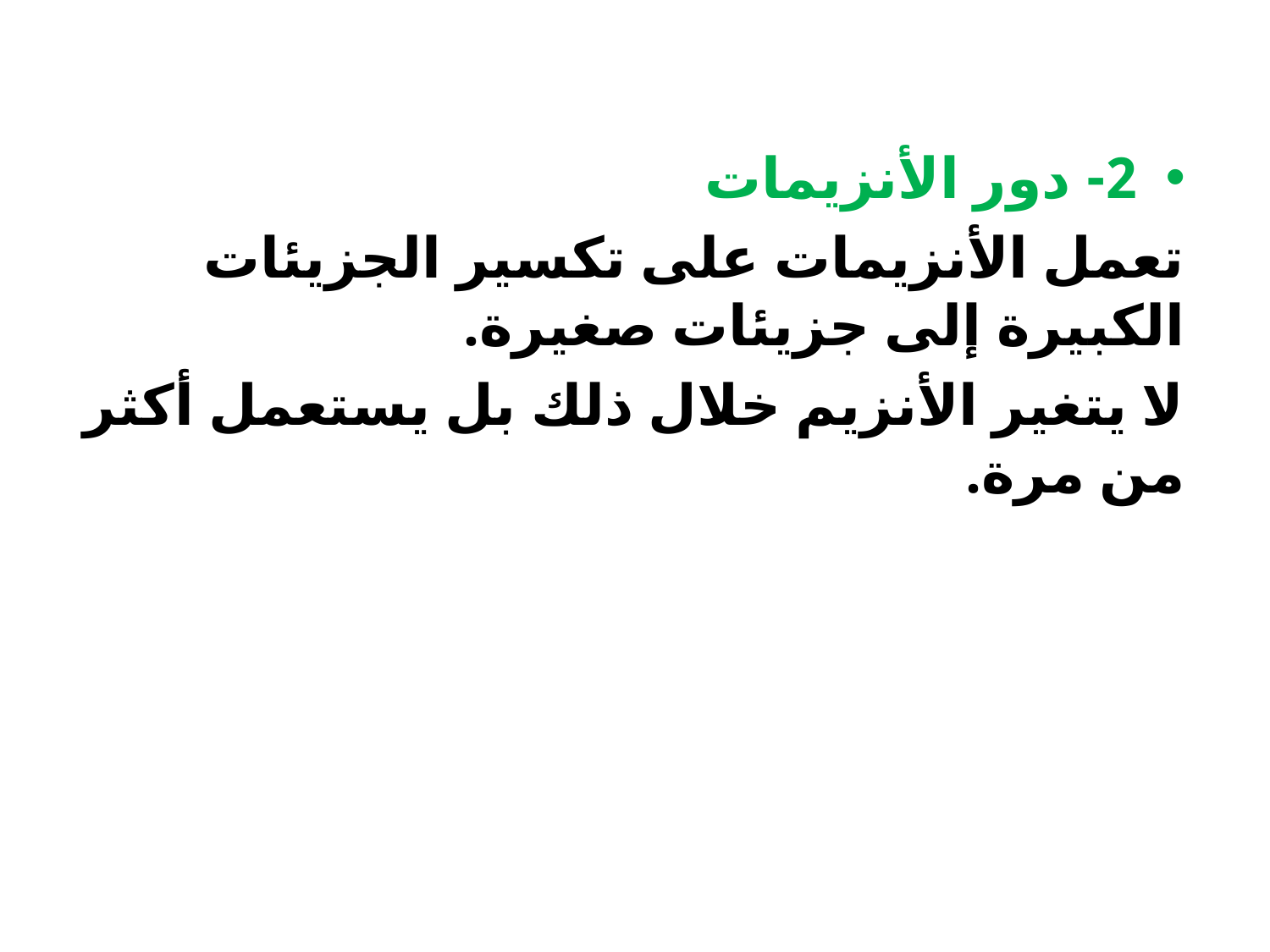

2- دور الأنزيمات
تعمل الأنزيمات على تكسير الجزيئات الكبيرة إلى جزيئات صغيرة.
لا يتغير الأنزيم خلال ذلك بل يستعمل أكثر من مرة.